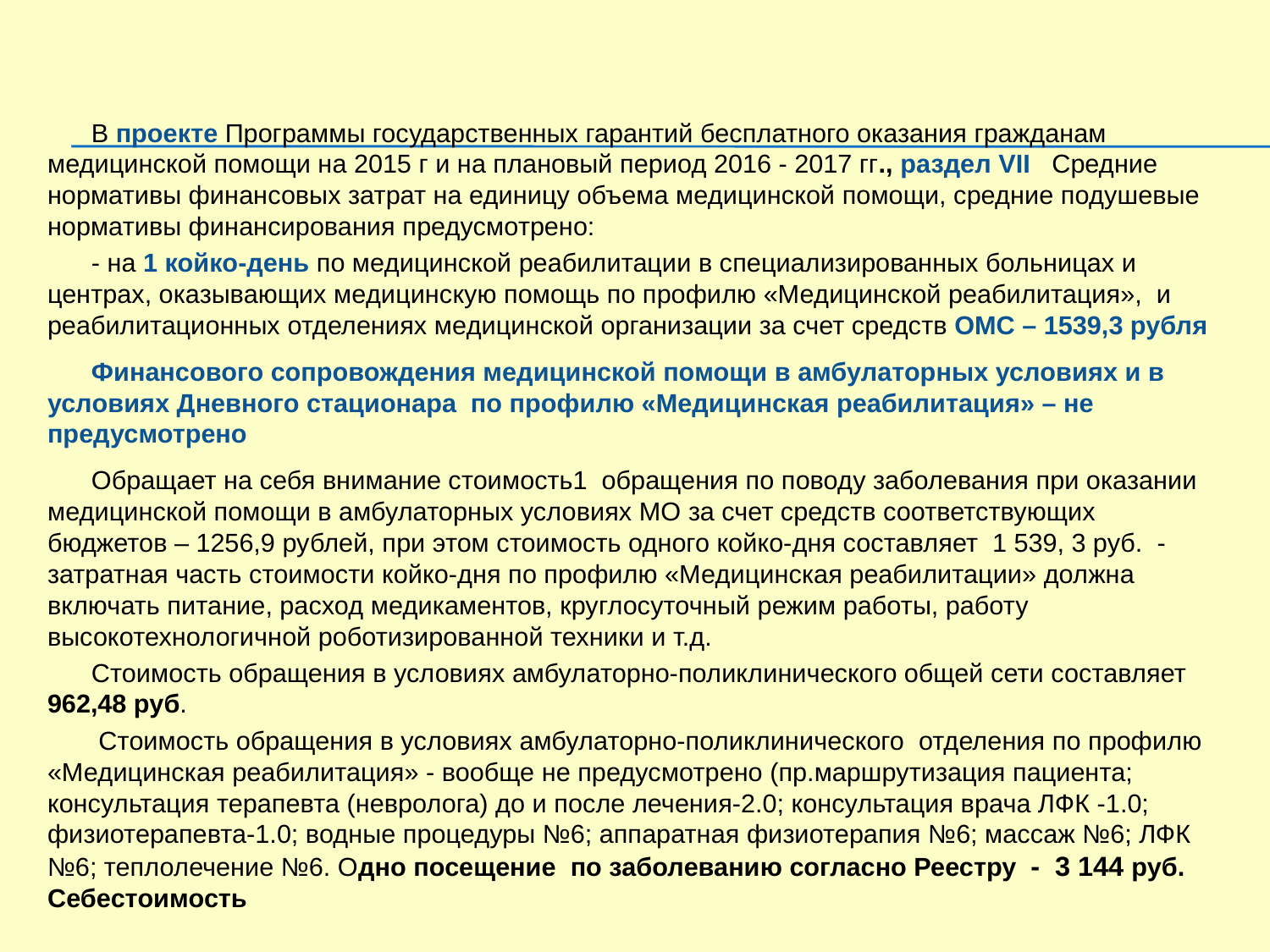

В проекте Программы государственных гарантий бесплатного оказания гражданам медицинской помощи на 2015 г и на плановый период 2016 - 2017 гг., раздел VII   Средние нормативы финансовых затрат на единицу объема медицинской помощи, средние подушевые нормативы финансирования предусмотрено:
- на 1 койко-день по медицинской реабилитации в специализированных больницах и центрах, оказывающих медицинскую помощь по профилю «Медицинской реабилитация»,  и реабилитационных отделениях медицинской организации за счет средств ОМС – 1539,3 рубля

Финансового сопровождения медицинской помощи в амбулаторных условиях и в условиях Дневного стационара  по профилю «Медицинская реабилитация» – не предусмотрено

Обращает на себя внимание стоимость1  обращения по поводу заболевания при оказании медицинской помощи в амбулаторных условиях МО за счет средств соответствующих бюджетов – 1256,9 рублей, при этом стоимость одного койко-дня составляет  1 539, 3 руб.  - затратная часть стоимости койко-дня по профилю «Медицинская реабилитации» должна включать питание, расход медикаментов, круглосуточный режим работы, работу высокотехнологичной роботизированной техники и т.д.
Стоимость обращения в условиях амбулаторно-поликлинического общей сети составляет 962,48 руб.
 Стоимость обращения в условиях амбулаторно-поликлинического  отделения по профилю «Медицинская реабилитация» - вообще не предусмотрено (пр.маршрутизация пациента;        консультация терапевта (невролога) до и после лечения-2.0; консультация врача ЛФК -1.0; физиотерапевта-1.0; водные процедуры №6; аппаратная физиотерапия №6; массаж №6; ЛФК №6; теплолечение №6. Одно посещение  по заболеванию согласно Реестру  -  3 144 руб.  Себестоимость